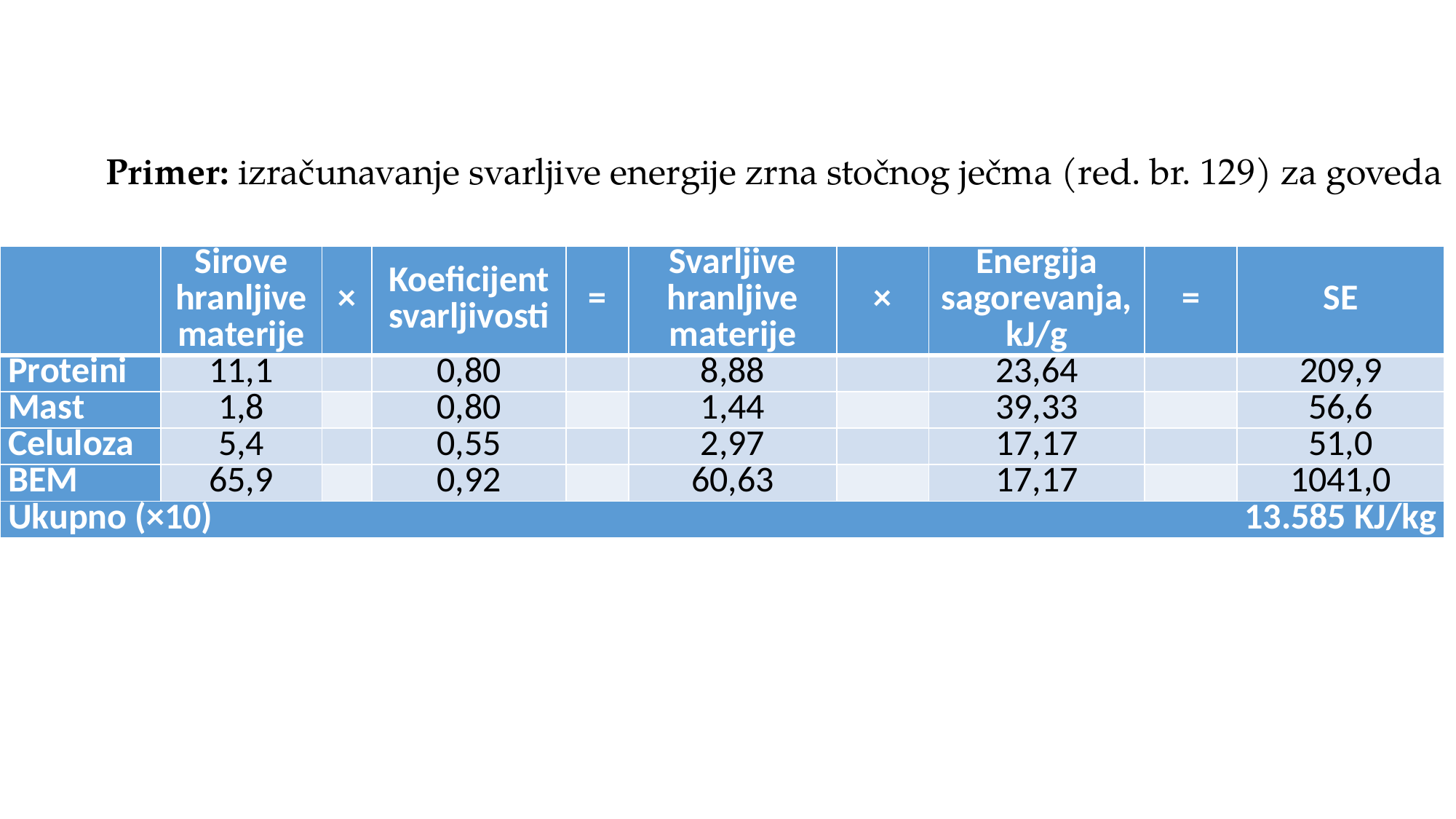

Primer: izračunavanje svarljive energije zrna stočnog ječma (red. br. 129) za goveda
|  | Sirove hranljive materije | × | Koeficijent svarljivosti | = | Svarljive hranljive materije | × | Energija sagorevanja, kJ/g | = | SE |
| --- | --- | --- | --- | --- | --- | --- | --- | --- | --- |
| Proteini | 11,1 |  | 0,80 |  | 8,88 |  | 23,64 |  | 209,9 |
| Mast | 1,8 |  | 0,80 |  | 1,44 |  | 39,33 |  | 56,6 |
| Celuloza | 5,4 |  | 0,55 |  | 2,97 |  | 17,17 |  | 51,0 |
| BEM | 65,9 |  | 0,92 |  | 60,63 |  | 17,17 |  | 1041,0 |
| Ukupno (×10) 13.585 KJ/kg |  |  |  |  |  |  |  |  |  |